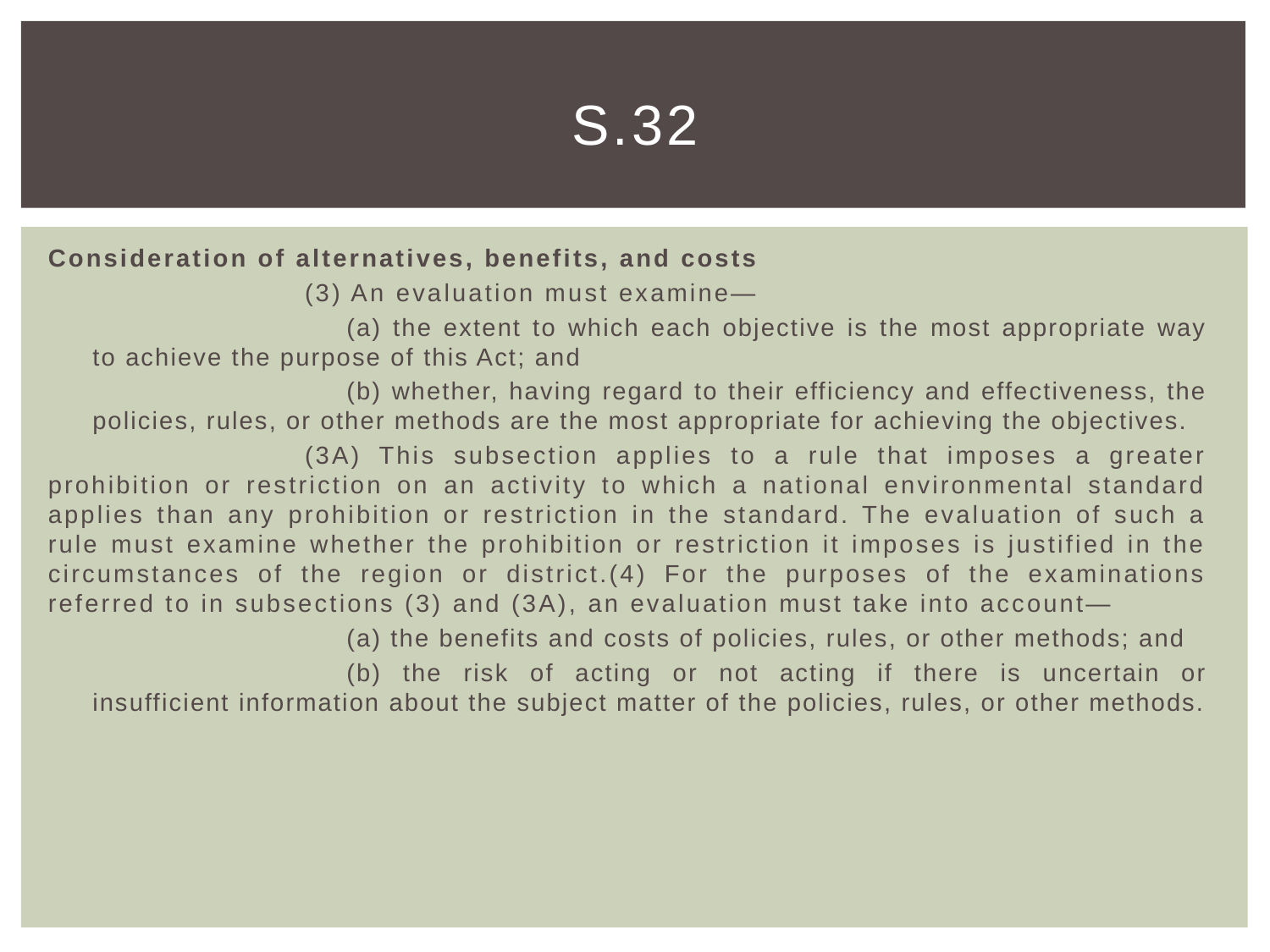

# S.32
Consideration of alternatives, benefits, and costs
		 (3) An evaluation must examine—
		(a) the extent to which each objective is the most appropriate way to achieve the purpose of this Act; and
		(b) whether, having regard to their efficiency and effectiveness, the policies, rules, or other methods are the most appropriate for achieving the objectives.
		 (3A) This subsection applies to a rule that imposes a greater prohibition or restriction on an activity to which a national environmental standard applies than any prohibition or restriction in the standard. The evaluation of such a rule must examine whether the prohibition or restriction it imposes is justified in the circumstances of the region or district.  (4) For the purposes of the examinations referred to in subsections (3) and (3A), an evaluation must take into account—
		(a) the benefits and costs of policies, rules, or other methods; and
		(b) the risk of acting or not acting if there is uncertain or insufficient information about the subject matter of the policies, rules, or other methods.